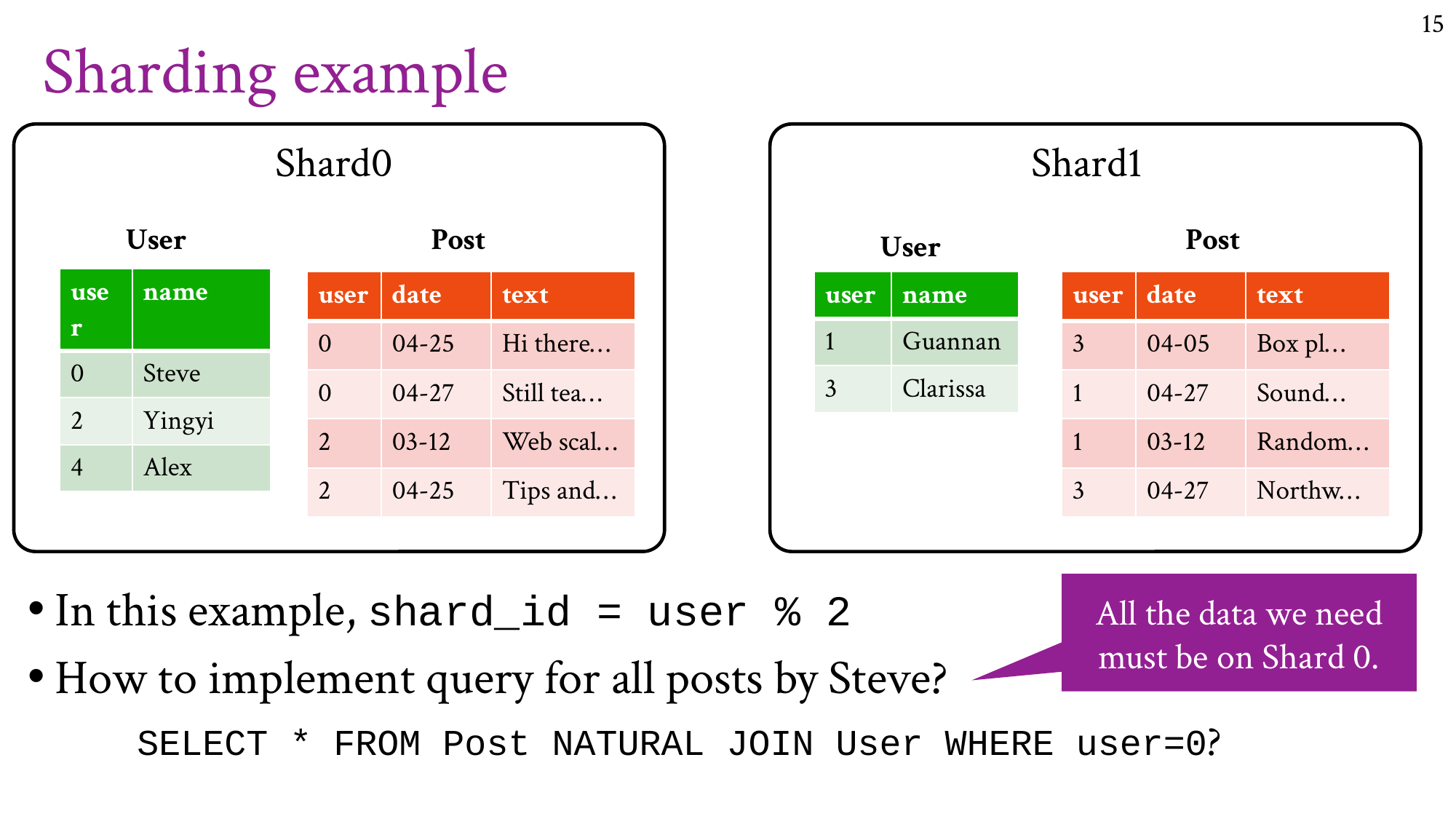

# Sharding example

Shard0
Shard1
User
Post
Post
User
| user | name |
| --- | --- |
| 0 | Steve |
| 2 | Yingyi |
| 4 | Alex |
| user | date | text |
| --- | --- | --- |
| 0 | 04-25 | Hi there… |
| 0 | 04-27 | Still tea… |
| 2 | 03-12 | Web scal… |
| 2 | 04-25 | Tips and… |
| user | name |
| --- | --- |
| 1 | Guannan |
| 3 | Clarissa |
| user | date | text |
| --- | --- | --- |
| 3 | 04-05 | Box pl… |
| 1 | 04-27 | Sound… |
| 1 | 03-12 | Random… |
| 3 | 04-27 | Northw… |
All the data we need must be on Shard 0.
In this example, shard_id = user % 2
How to implement query for all posts by Steve?
	SELECT * FROM Post NATURAL JOIN User WHERE user=0?